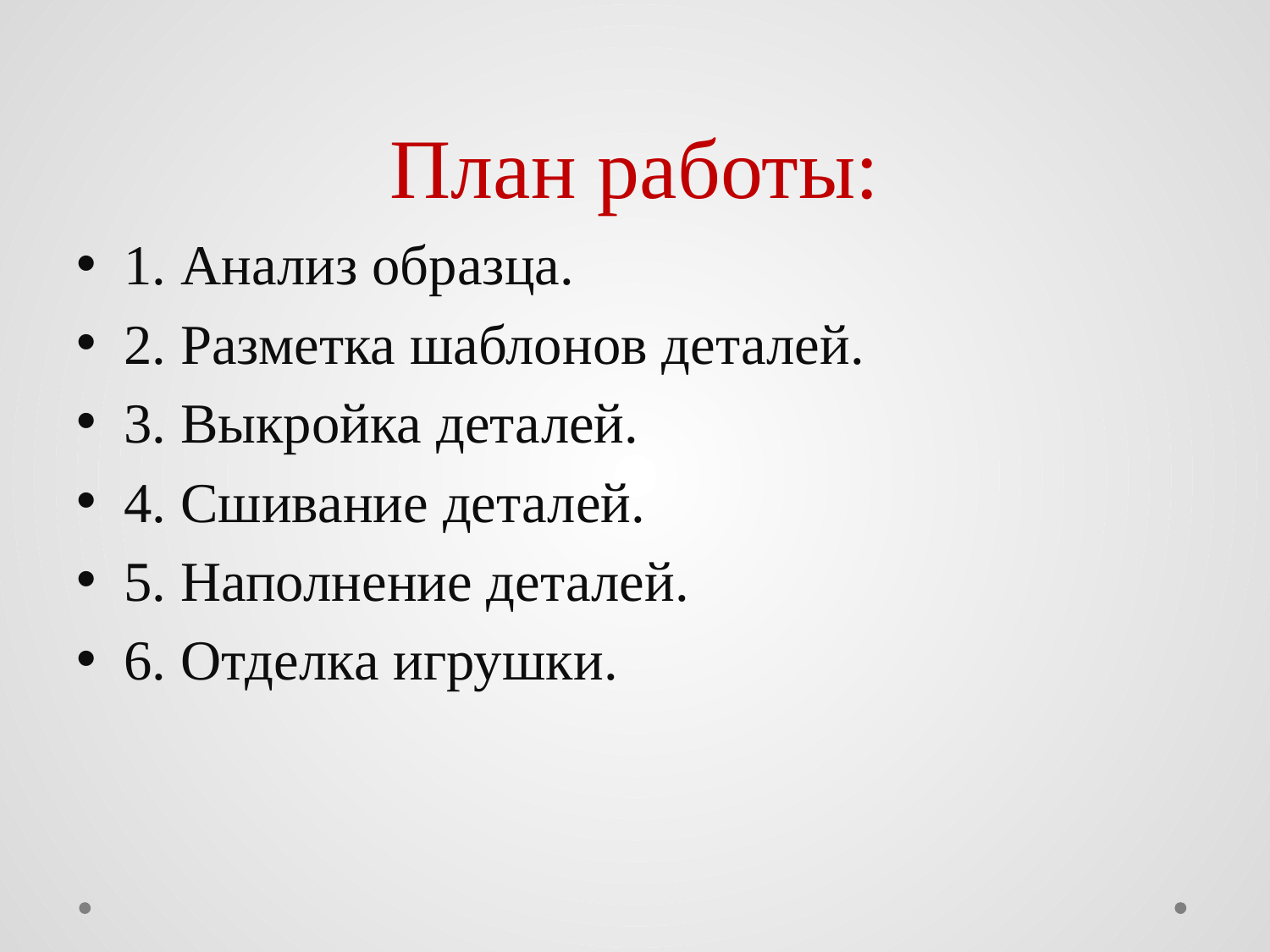

# План работы:
1. Анализ образца.
2. Разметка шаблонов деталей.
3. Выкройка деталей.
4. Сшивание деталей.
5. Наполнение деталей.
6. Отделка игрушки.